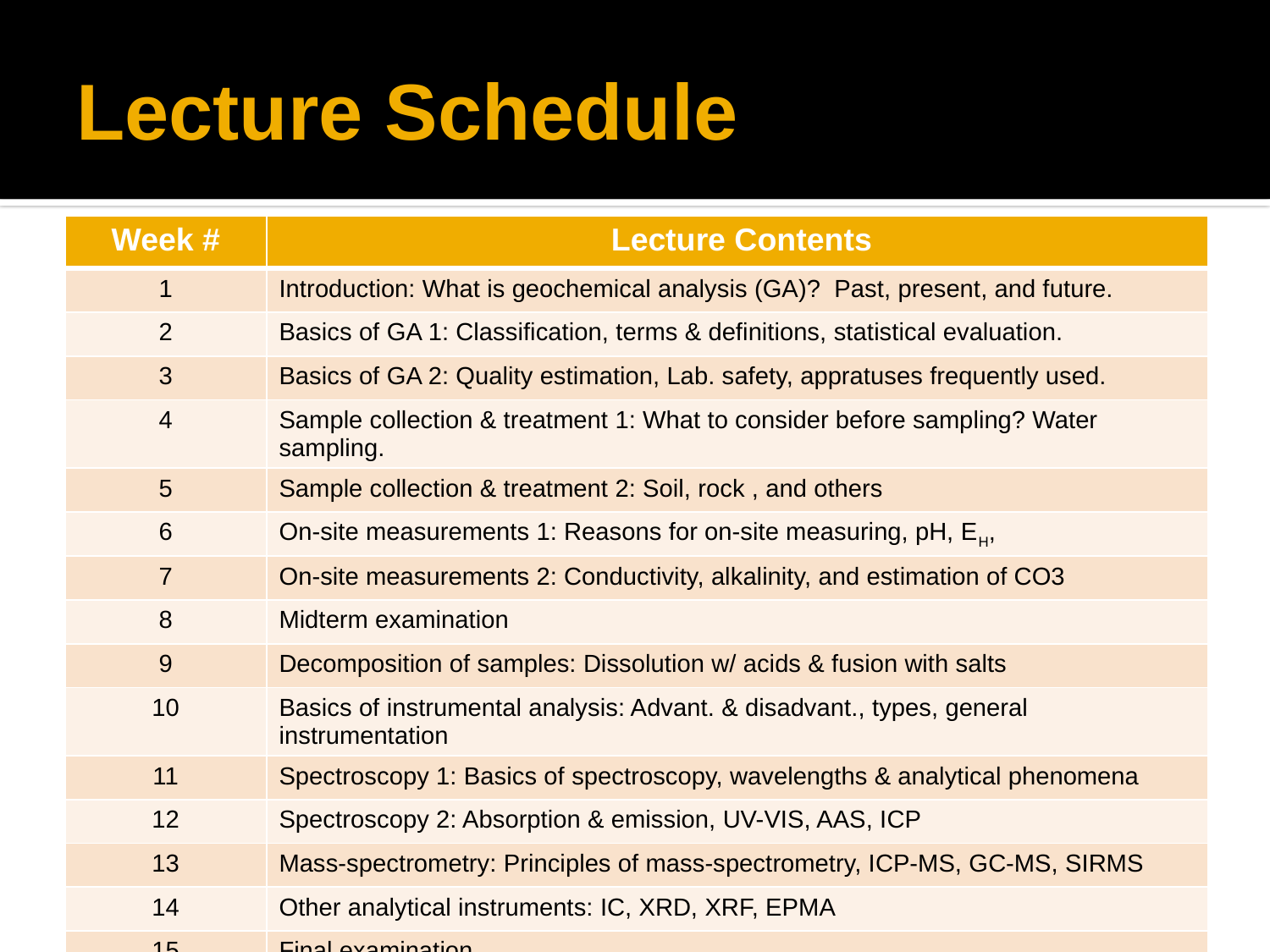

# Lecture Schedule
| Week # | Lecture Contents |
| --- | --- |
| 1 | Introduction: What is geochemical analysis (GA)? Past, present, and future. |
| 2 | Basics of GA 1: Classification, terms & definitions, statistical evaluation. |
| 3 | Basics of GA 2: Quality estimation, Lab. safety, appratuses frequently used. |
| 4 | Sample collection & treatment 1: What to consider before sampling? Water sampling. |
| 5 | Sample collection & treatment 2: Soil, rock , and others |
| 6 | On-site measurements 1: Reasons for on-site measuring, pH, EH, |
| 7 | On-site measurements 2: Conductivity, alkalinity, and estimation of CO3 |
| 8 | Midterm examination |
| 9 | Decomposition of samples: Dissolution w/ acids & fusion with salts |
| 10 | Basics of instrumental analysis: Advant. & disadvant., types, general instrumentation |
| 11 | Spectroscopy 1: Basics of spectroscopy, wavelengths & analytical phenomena |
| 12 | Spectroscopy 2: Absorption & emission, UV-VIS, AAS, ICP |
| 13 | Mass-spectrometry: Principles of mass-spectrometry, ICP-MS, GC-MS, SIRMS |
| 14 | Other analytical instruments: IC, XRD, XRF, EPMA |
| 15 | Final examination |